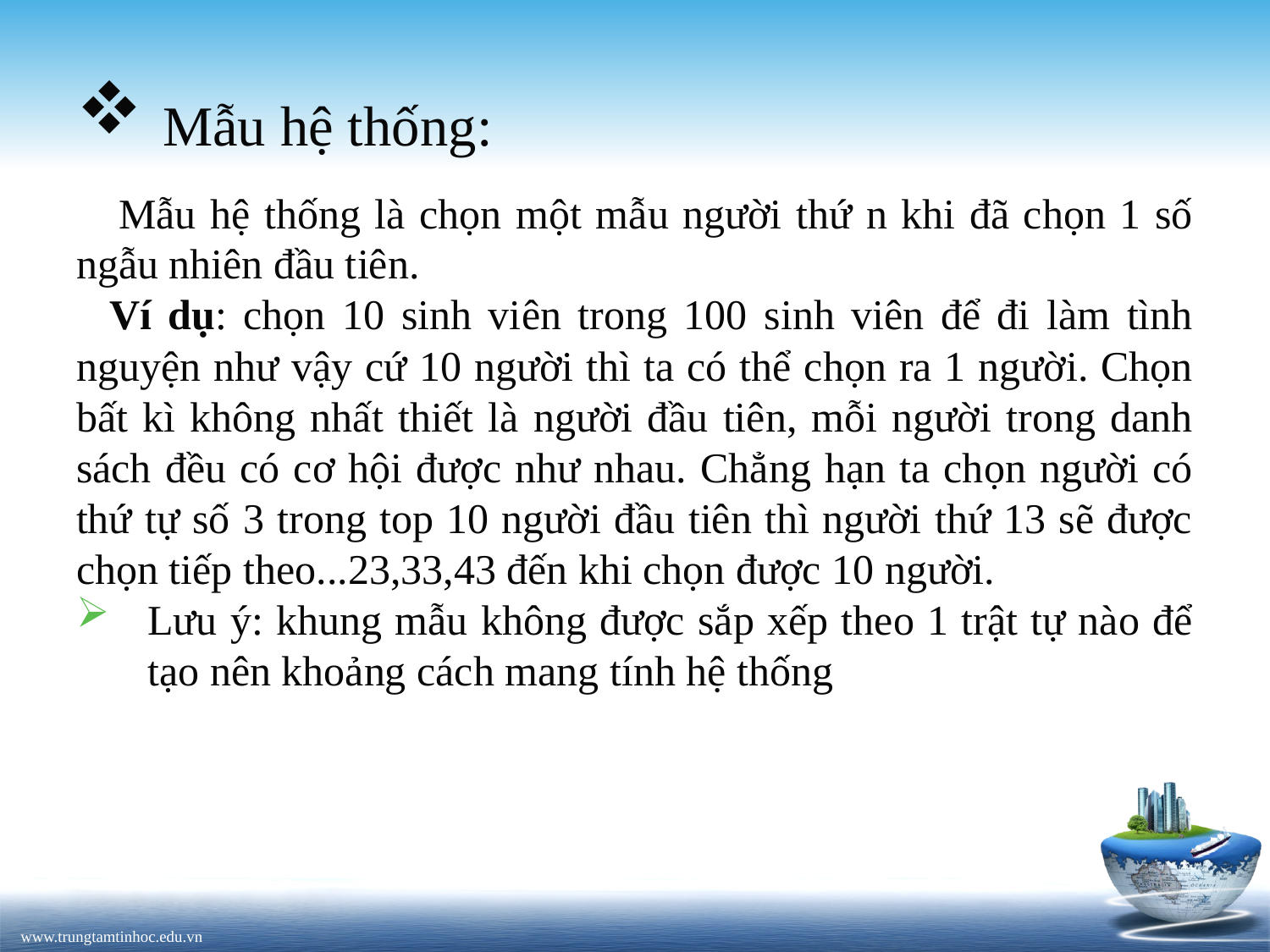

# Mẫu hệ thống:
   Mẫu hệ thống là chọn một mẫu người thứ n khi đã chọn 1 số ngẫu nhiên đầu tiên.
  Ví dụ: chọn 10 sinh viên trong 100 sinh viên để đi làm tình nguyện như vậy cứ 10 người thì ta có thể chọn ra 1 người. Chọn bất kì không nhất thiết là người đầu tiên, mỗi người trong danh sách đều có cơ hội được như nhau. Chẳng hạn ta chọn người có thứ tự số 3 trong top 10 người đầu tiên thì người thứ 13 sẽ được chọn tiếp theo...23,33,43 đến khi chọn được 10 người.
Lưu ý: khung mẫu không được sắp xếp theo 1 trật tự nào để tạo nên khoảng cách mang tính hệ thống